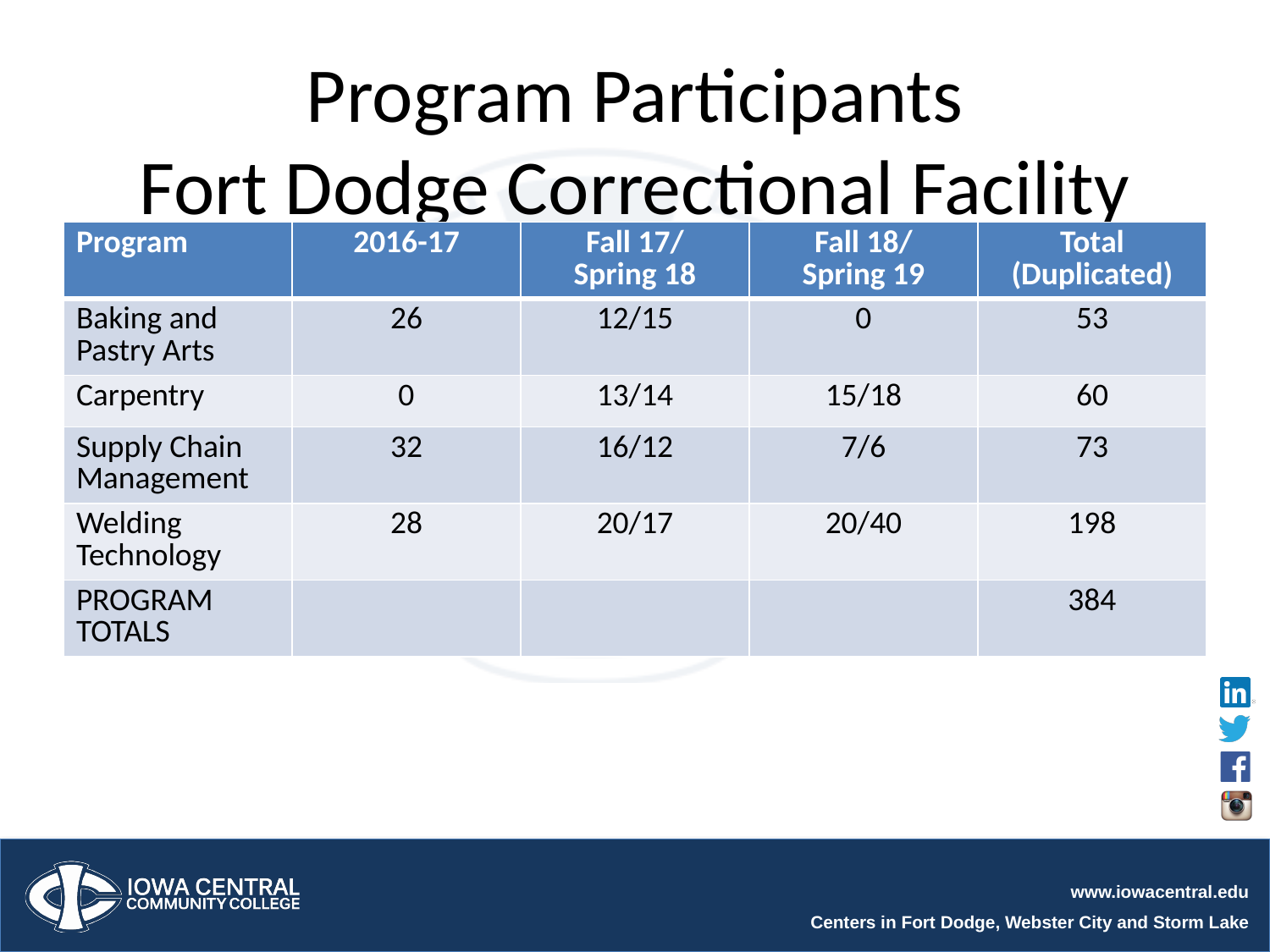

# Program Participants Fort Dodge Correctional Facility
| Program | 2016-17 | Fall 17/ Spring 18 | Fall 18/ Spring 19 | Total (Duplicated) |
| --- | --- | --- | --- | --- |
| Baking and Pastry Arts | 26 | 12/15 | 0 | 53 |
| Carpentry | 0 | 13/14 | 15/18 | 60 |
| Supply Chain Management | 32 | 16/12 | 7/6 | 73 |
| Welding Technology | 28 | 20/17 | 20/40 | 198 |
| PROGRAM TOTALS |  |  |  | 384 |